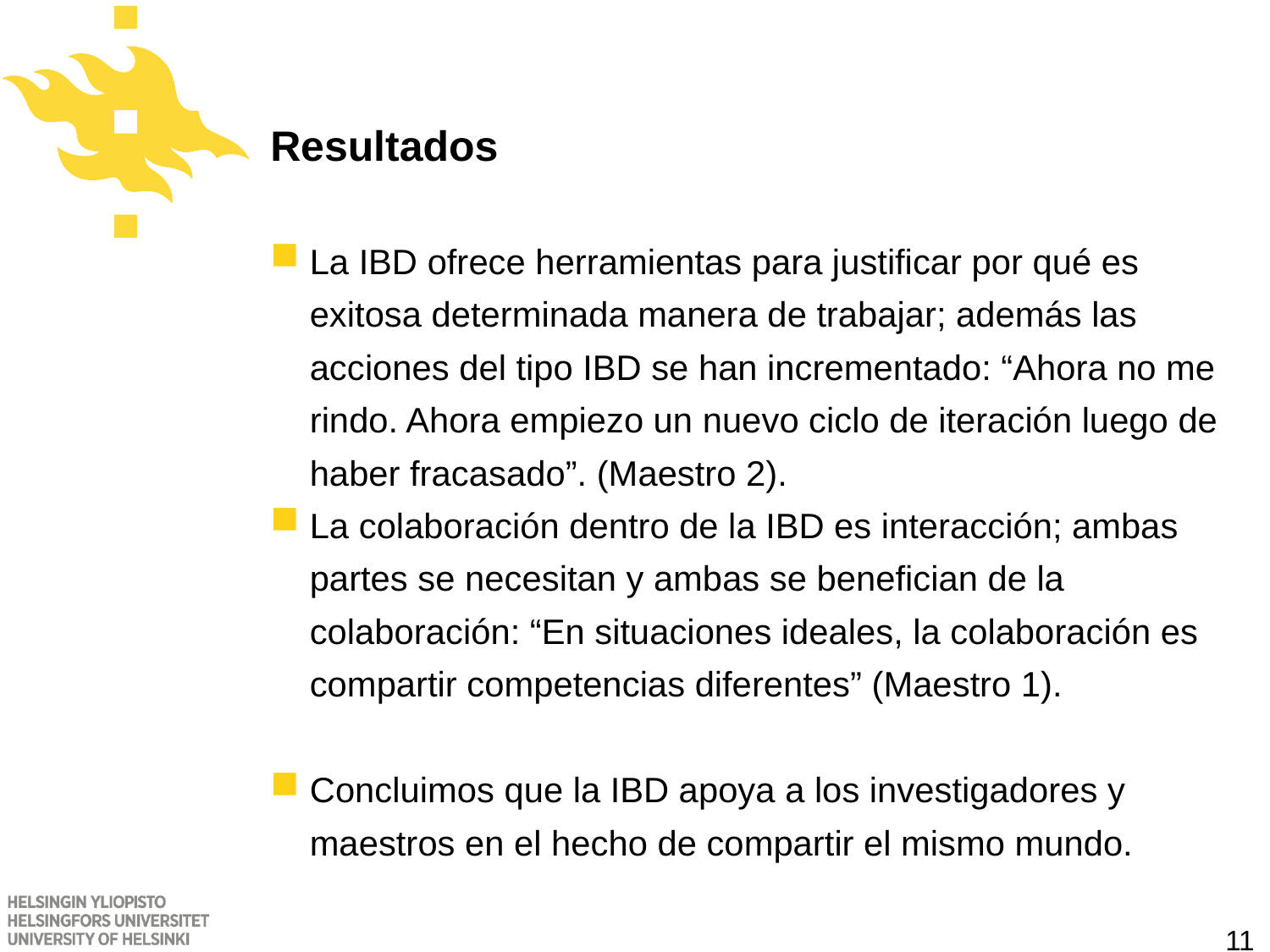

# Resultados
La IBD ofrece herramientas para justificar por qué es exitosa determinada manera de trabajar; además las acciones del tipo IBD se han incrementado: “Ahora no me rindo. Ahora empiezo un nuevo ciclo de iteración luego de haber fracasado”. (Maestro 2).
La colaboración dentro de la IBD es interacción; ambas partes se necesitan y ambas se benefician de la colaboración: “En situaciones ideales, la colaboración es compartir competencias diferentes” (Maestro 1).
Concluimos que la IBD apoya a los investigadores y maestros en el hecho de compartir el mismo mundo.
11